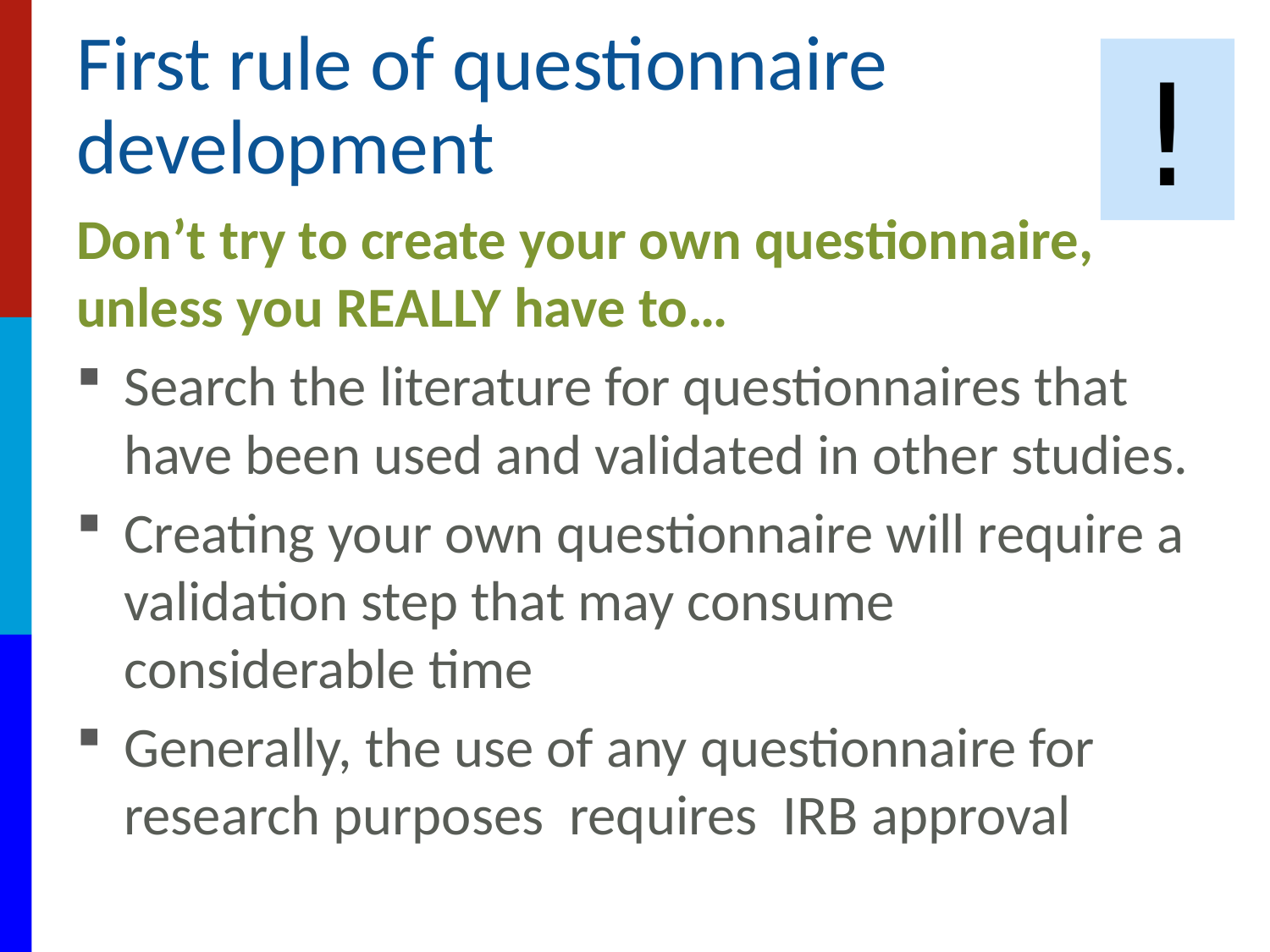

# First rule of questionnaire development
!
Don’t try to create your own questionnaire, unless you REALLY have to…
Search the literature for questionnaires that have been used and validated in other studies.
Creating your own questionnaire will require a validation step that may consume considerable time
Generally, the use of any questionnaire for research purposes  requires  IRB approval